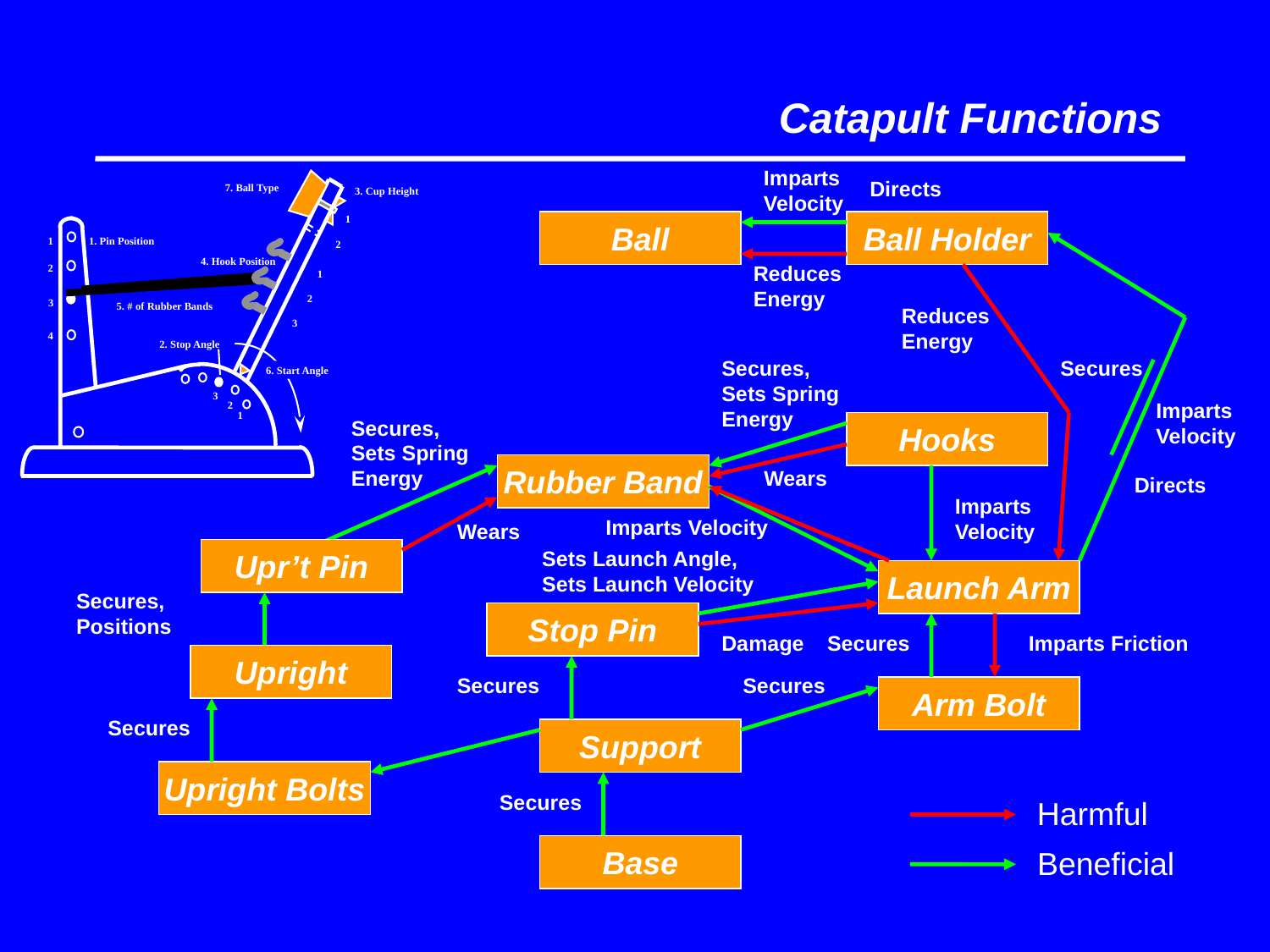

# Catapult Functions
Imparts
Velocity
Directs
7. Ball Type
3. Cup Height

1

1
2
1. Pin Position

4. Hook Position
2

1

2
3

5. # of Rubber Bands
3
4

2. Stop Angle

6. Start Angle

3
2

1

Ball
Ball Holder

Reduces
Energy

Reduces
Energy

Secures,
Sets Spring
Energy
Secures

Imparts
Velocity
Secures,
Sets Spring
Energy
Hooks

Rubber Band
Wears

Directs

Imparts
Velocity

Imparts Velocity
Wears
Upr’t Pin
Sets Launch Angle,
Sets Launch Velocity
Launch Arm
Secures,
Positions

Stop Pin

Damage
Secures
Imparts Friction
Upright

Secures
Secures
Arm Bolt

Secures
Support

Upright Bolts

Secures
Harmful

Base
Beneficial